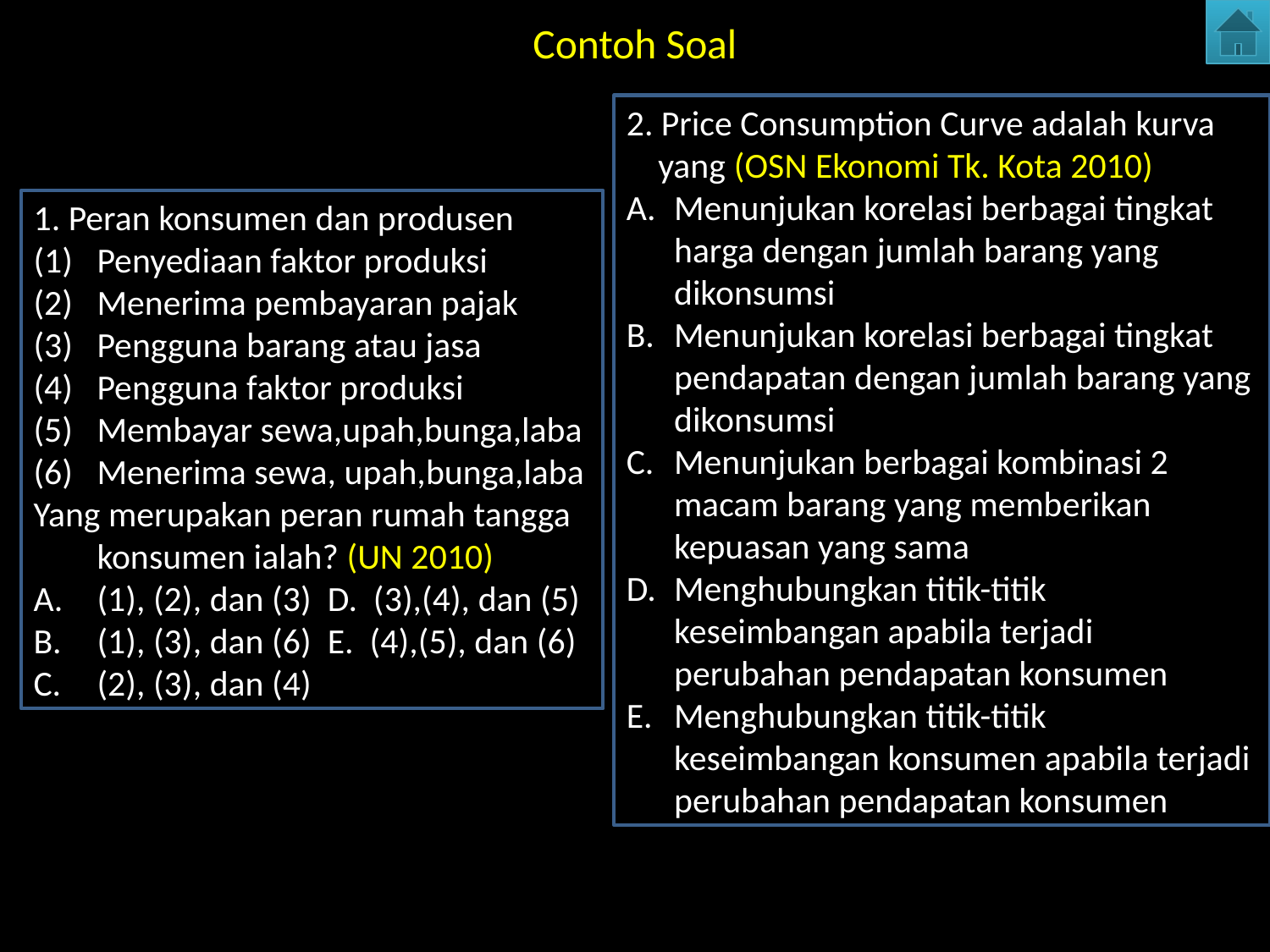

# Contoh Soal
2. Price Consumption Curve adalah kurva yang (OSN Ekonomi Tk. Kota 2010)
Menunjukan korelasi berbagai tingkat harga dengan jumlah barang yang dikonsumsi
Menunjukan korelasi berbagai tingkat pendapatan dengan jumlah barang yang dikonsumsi
Menunjukan berbagai kombinasi 2 macam barang yang memberikan kepuasan yang sama
Menghubungkan titik-titik keseimbangan apabila terjadi perubahan pendapatan konsumen
Menghubungkan titik-titik keseimbangan konsumen apabila terjadi perubahan pendapatan konsumen
1. Peran konsumen dan produsen
Penyediaan faktor produksi
Menerima pembayaran pajak
Pengguna barang atau jasa
Pengguna faktor produksi
Membayar sewa,upah,bunga,laba
Menerima sewa, upah,bunga,laba
Yang merupakan peran rumah tangga konsumen ialah? (UN 2010)
(1), (2), dan (3)  D.  (3),(4), dan (5)
(1), (3), dan (6)  E.  (4),(5), dan (6)
(2), (3), dan (4)